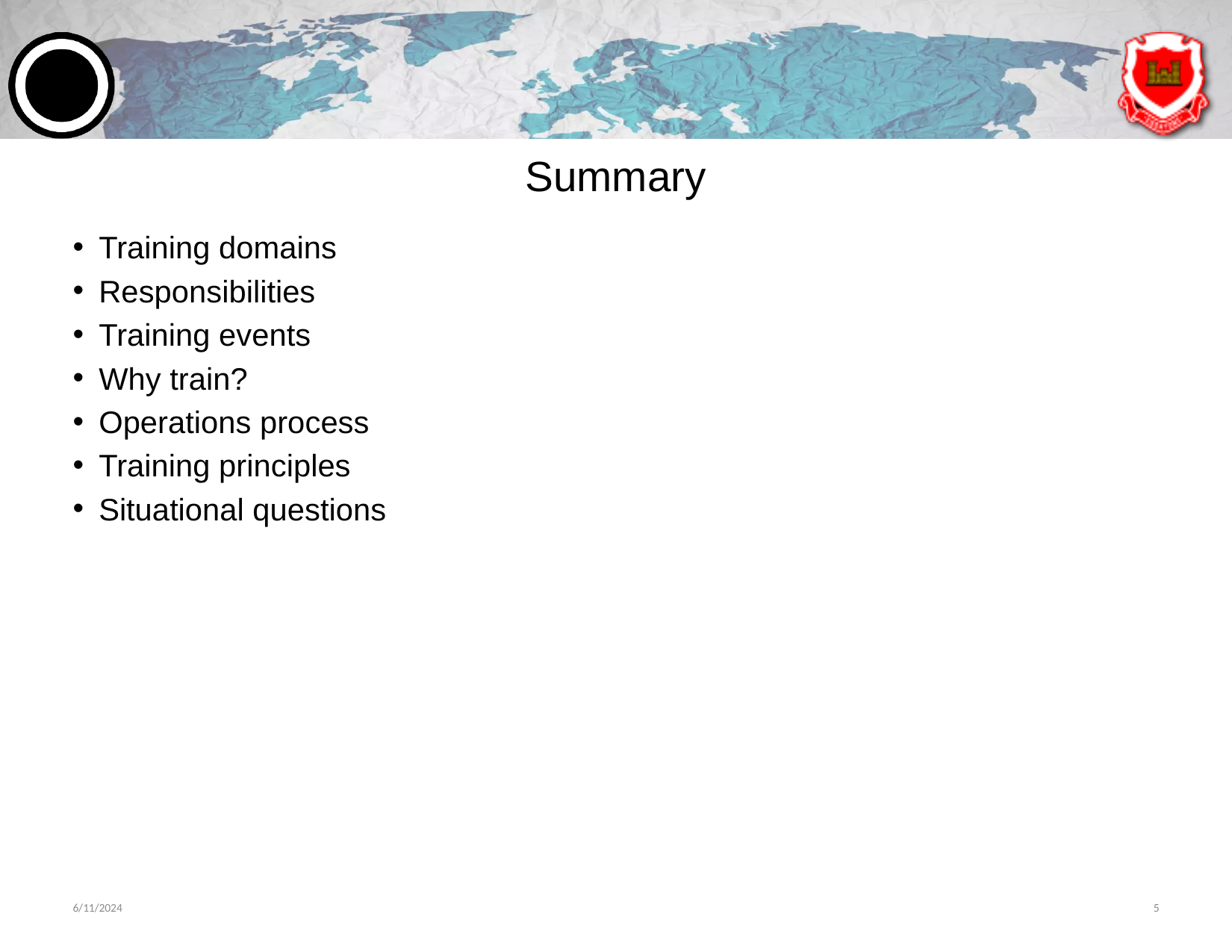

# Summary
Training domains
Responsibilities
Training events
Why train?
Operations process
Training principles
Situational questions

6/11/2024
5